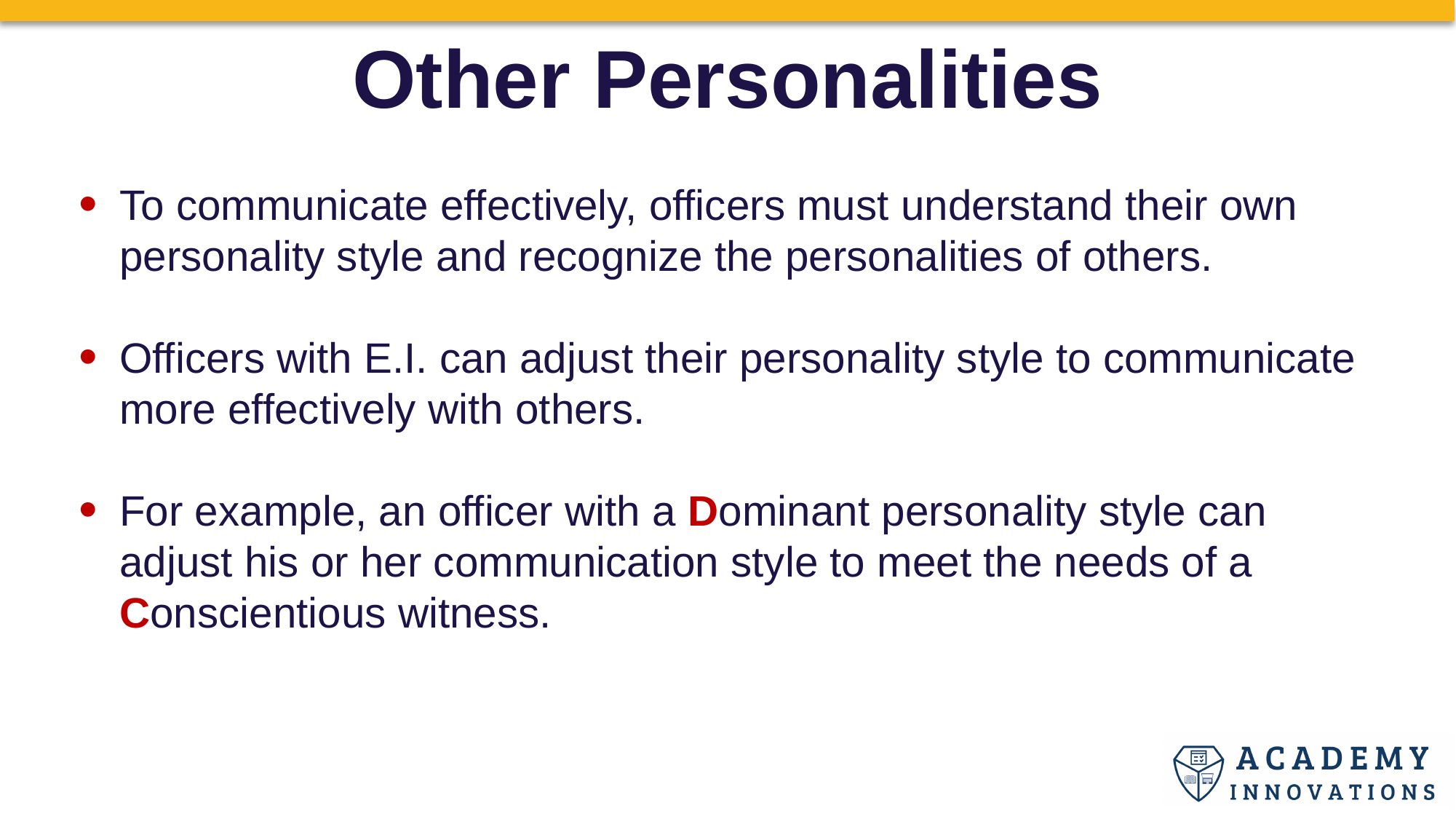

Other Personalities
To communicate effectively, officers must understand their own personality style and recognize the personalities of others.

Officers with E.I. can adjust their personality style to communicate more effectively with others.

For example, an officer with a Dominant personality style can adjust his or her communication style to meet the needs of a Conscientious witness.